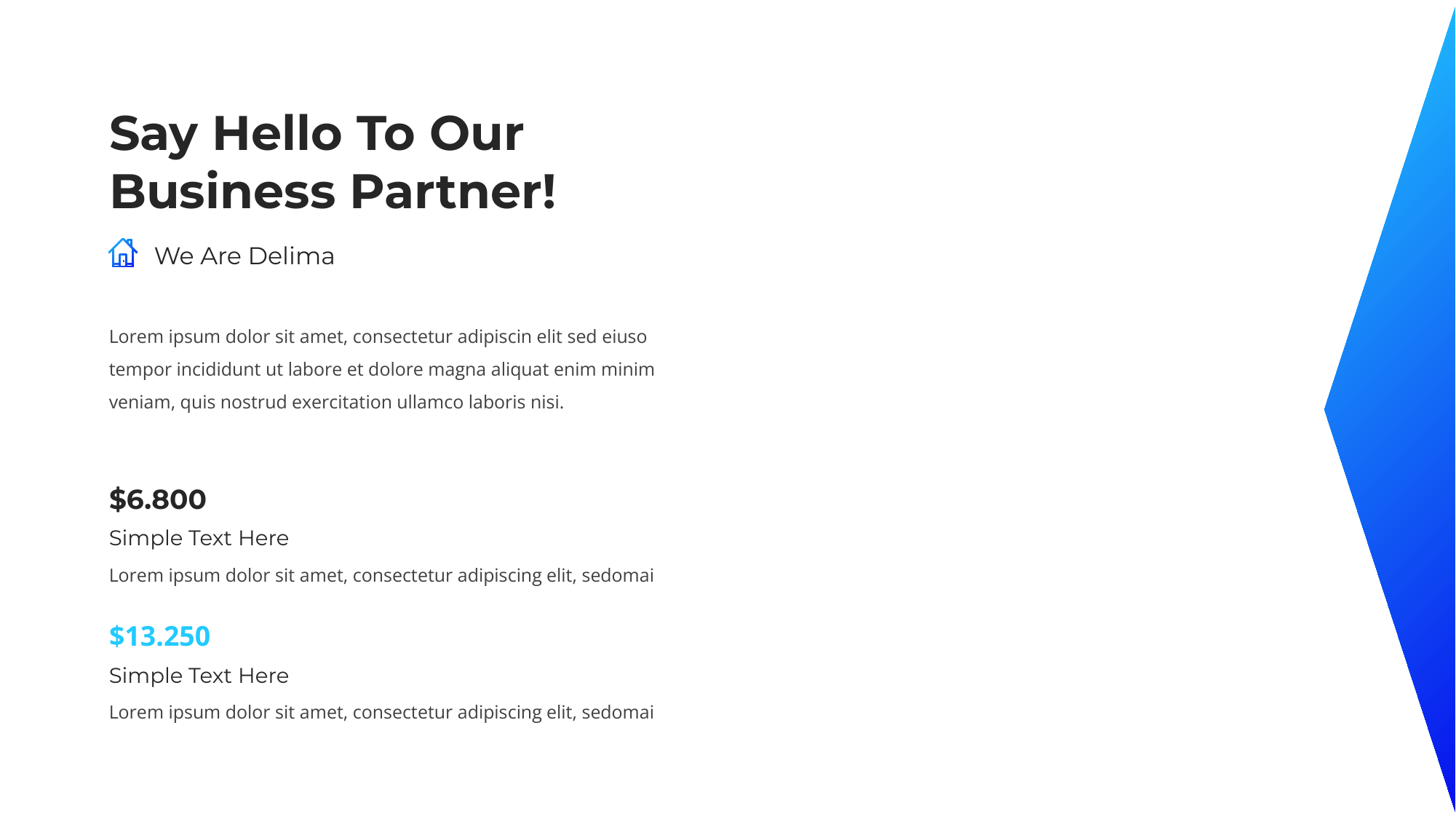

Say Hello To Our Business Partner!
We Are Delima

Lorem ipsum dolor sit amet, consectetur adipiscin elit sed eiuso tempor incididunt ut labore et dolore magna aliquat enim minim veniam, quis nostrud exercitation ullamco laboris nisi.
$6.800
Simple Text Here
Lorem ipsum dolor sit amet, consectetur adipiscing elit, sedomai
$13.250
Simple Text Here
Lorem ipsum dolor sit amet, consectetur adipiscing elit, sedomai